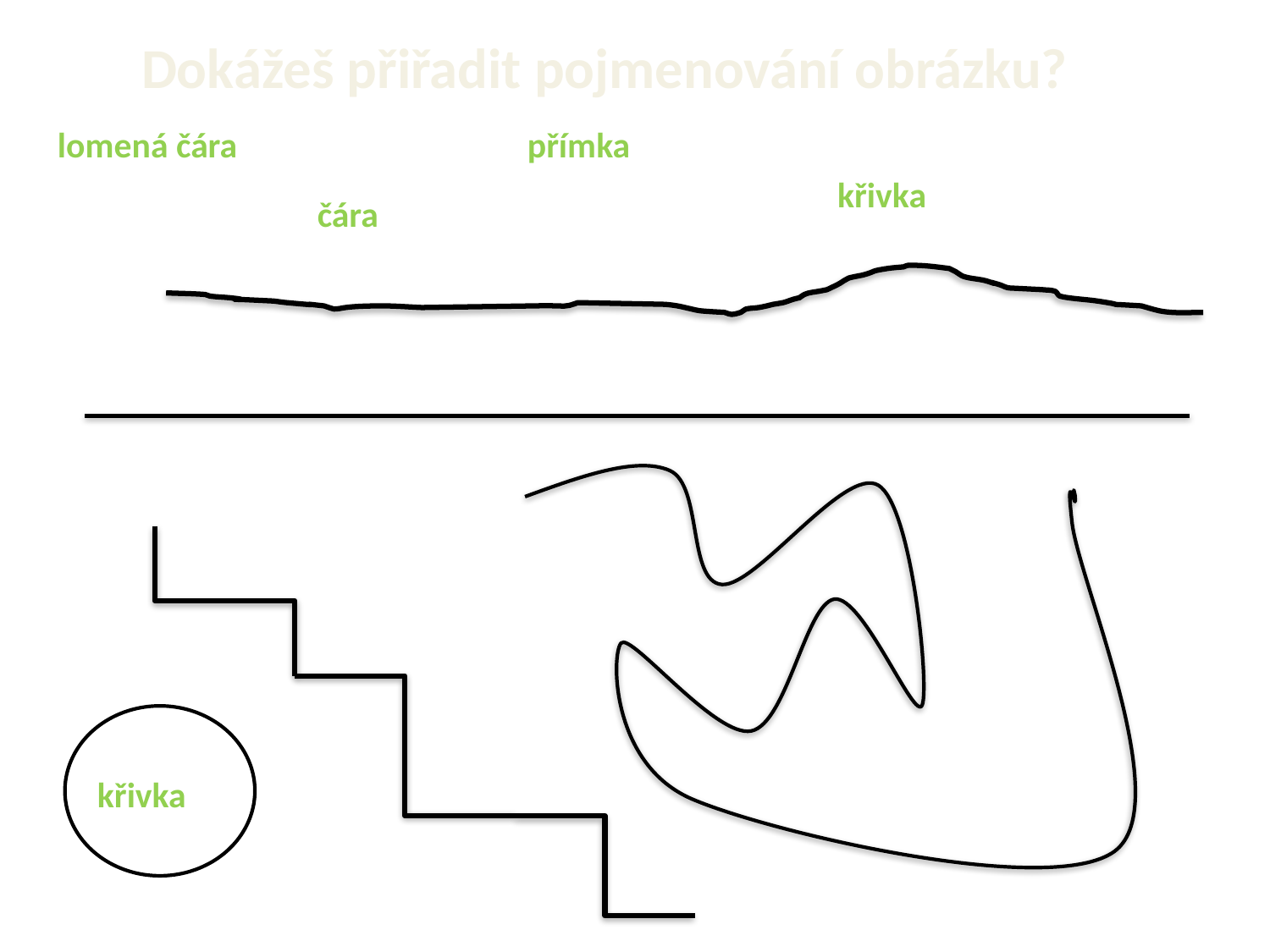

Dokážeš přiřadit pojmenování obrázku?
lomená čára
přímka
křivka
čára

křivka